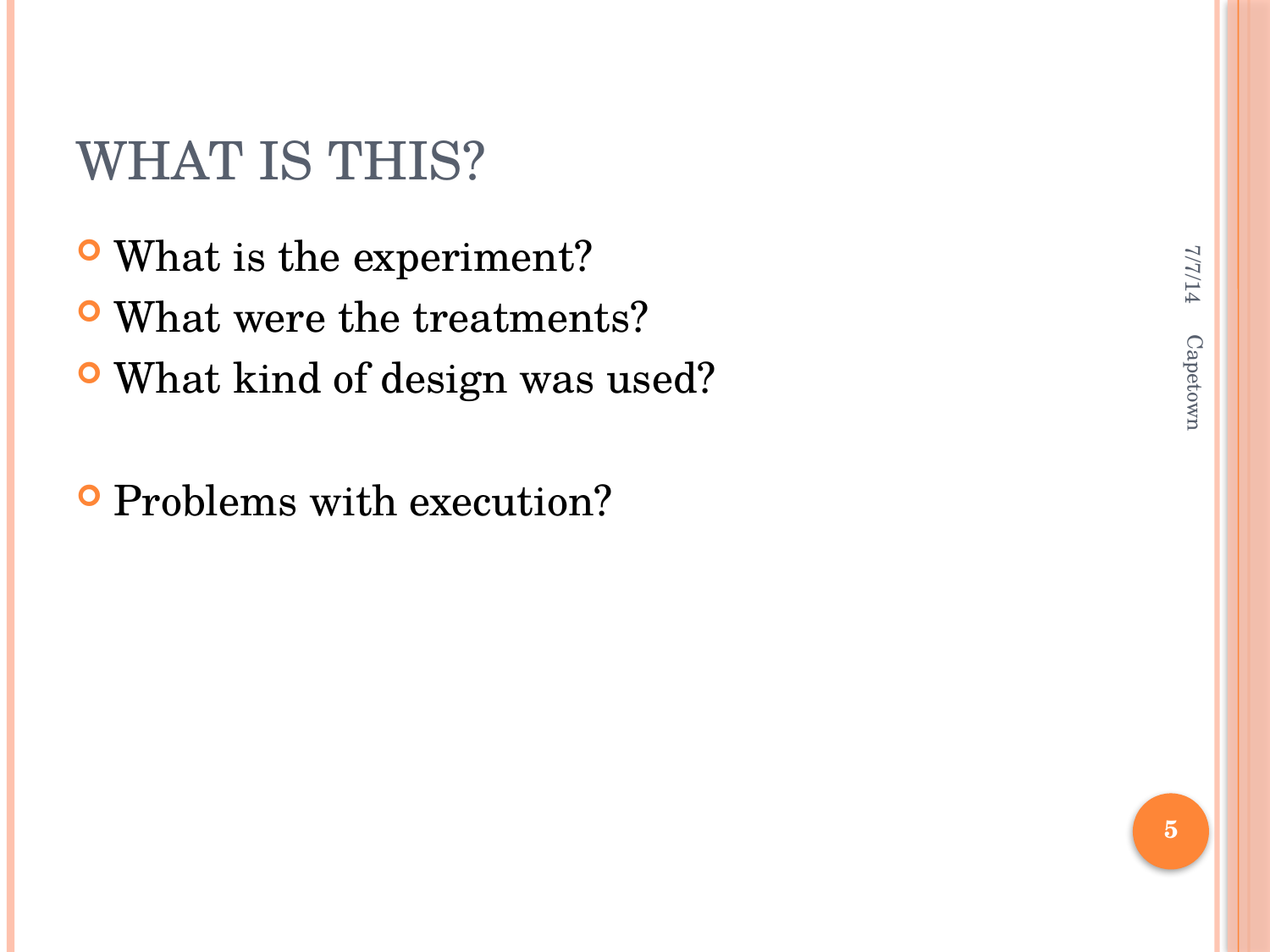

# What is This?
7/7/14
What is the experiment?
What were the treatments?
What kind of design was used?

Problems with execution?
Capetown
5